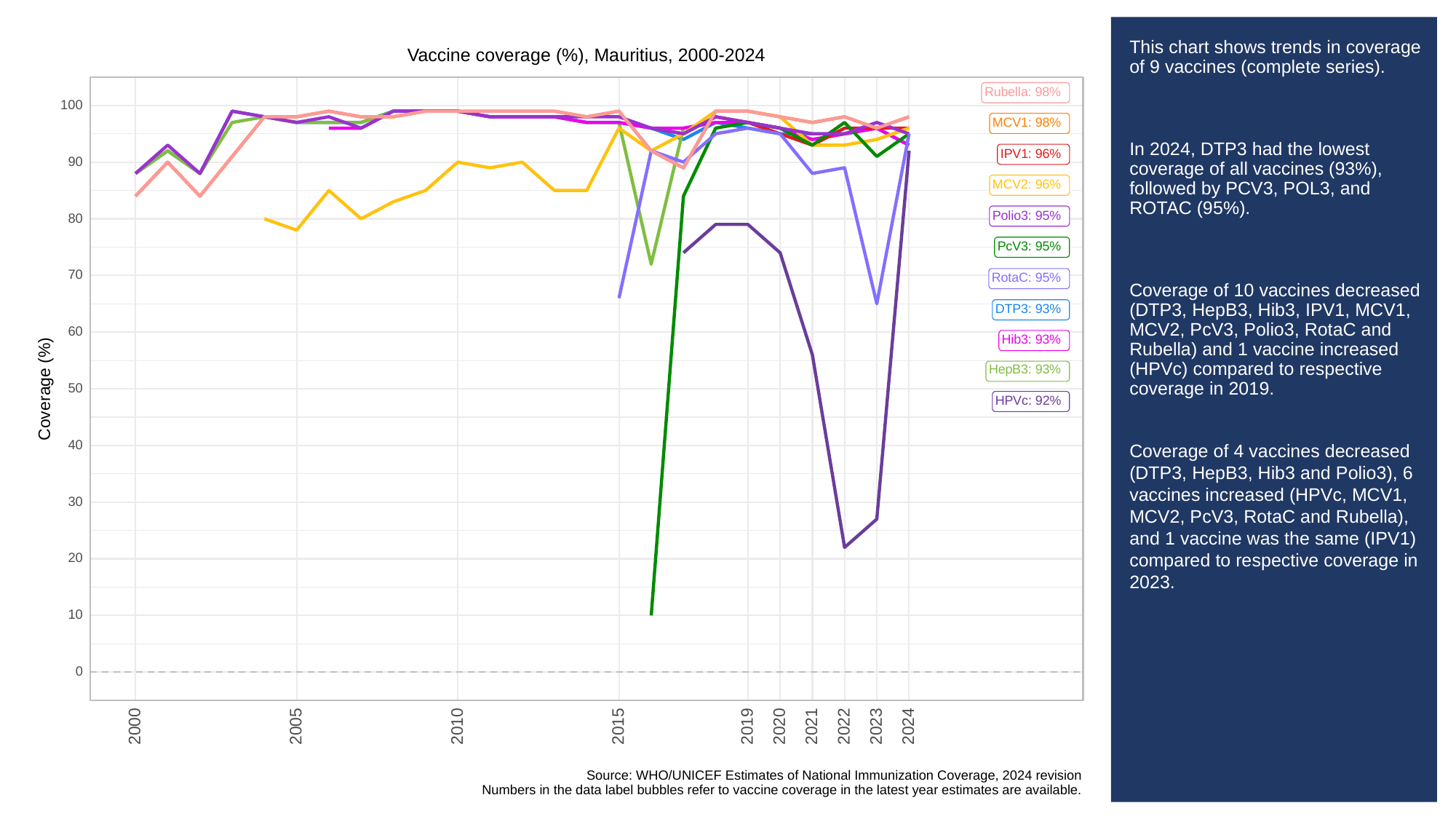

# This chart shows trends in coverage of 9 vaccines (complete series).

In 2024, DTP3 had the lowest coverage of all vaccines (93%), followed by PCV3, POL3, and ROTAC (95%).

Coverage of 10 vaccines decreased (DTP3, HepB3, Hib3, IPV1, MCV1, MCV2, PcV3, Polio3, RotaC and Rubella) and 1 vaccine increased (HPVc) compared to respective coverage in 2019.

Coverage of 4 vaccines decreased (DTP3, HepB3, Hib3 and Polio3), 6 vaccines increased (HPVc, MCV1, MCV2, PcV3, RotaC and Rubella), and 1 vaccine was the same (IPV1) compared to respective coverage in 2023.

Vaccine coverage (%), Mauritius, 2000-2024

Rubella: 98%

100

MCV1: 98%

IPV1: 96%

90

MCV2: 96%

Polio3: 95%
80

PcV3: 95%

70
RotaC: 95%

DTP3: 93%
60

Hib3: 93%

HepB3: 93%
Coverage (%)
50

HPVc: 92%

40

30

20

10

0

2023
2000
2005
2010
2015
2019
2020
2021
2022
2024
Source: WHO/UNICEF Estimates of National Immunization Coverage, 2024 revision
Numbers in the data label bubbles refer to vaccine coverage in the latest year estimates are available.